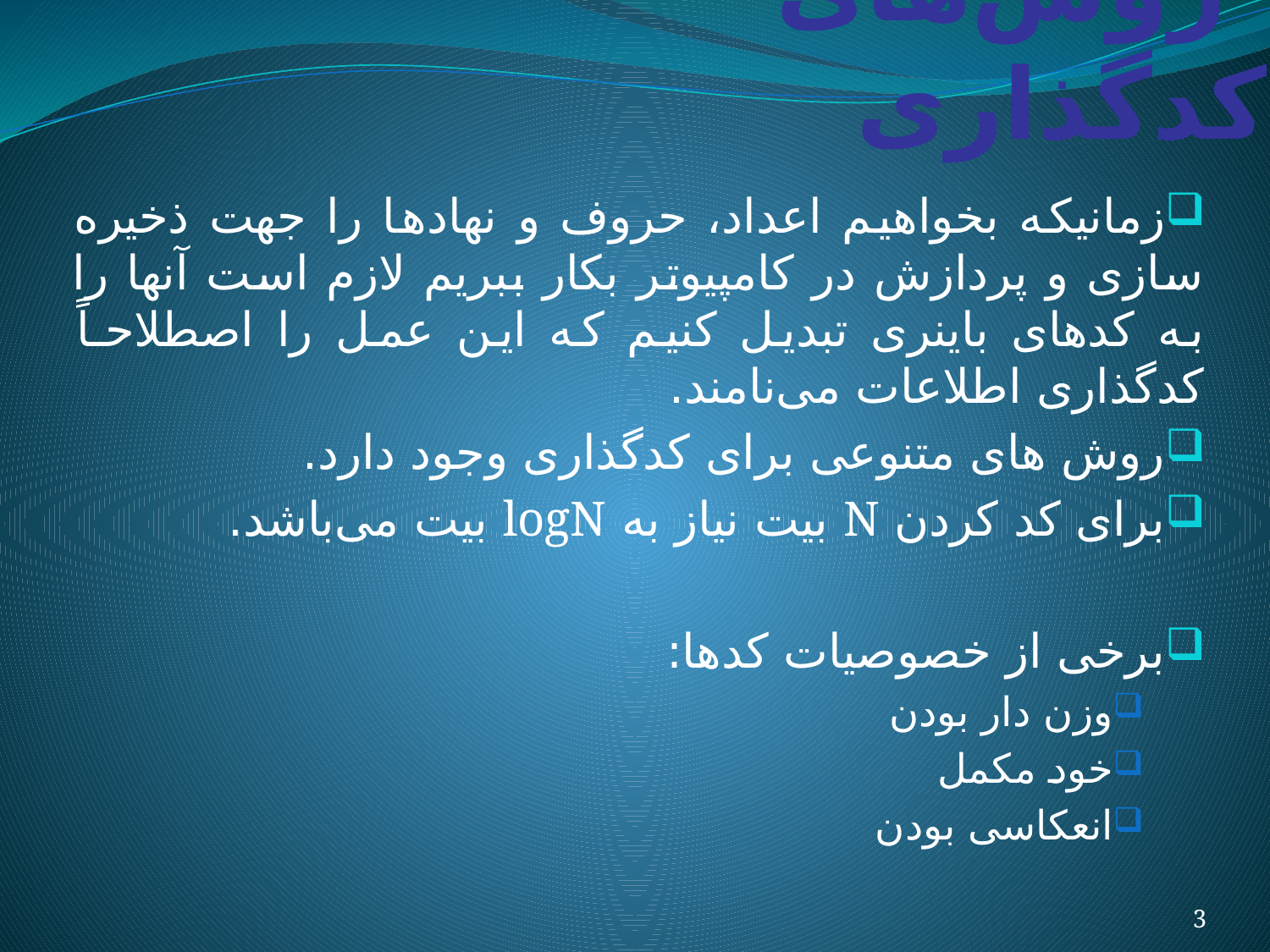

# -روش‌های کدگذاری
زمانیکه بخواهیم اعداد، حروف و نهادها را جهت ذخیره سازی و پردازش در کامپیوتر بکار ببریم لازم است آنها را به کدهای باینری تبدیل کنیم که این عمل را اصطلاحـاً کدگذاری اطلاعات می‌نامند.
روش های متنوعی برای کدگذاری وجود دارد.
برای کد کردن N بیت نیاز به logN بیت می‌باشد.

برخی از خصوصیات کدها:
وزن دار بودن
خود مکمل
انعکاسی بودن
3